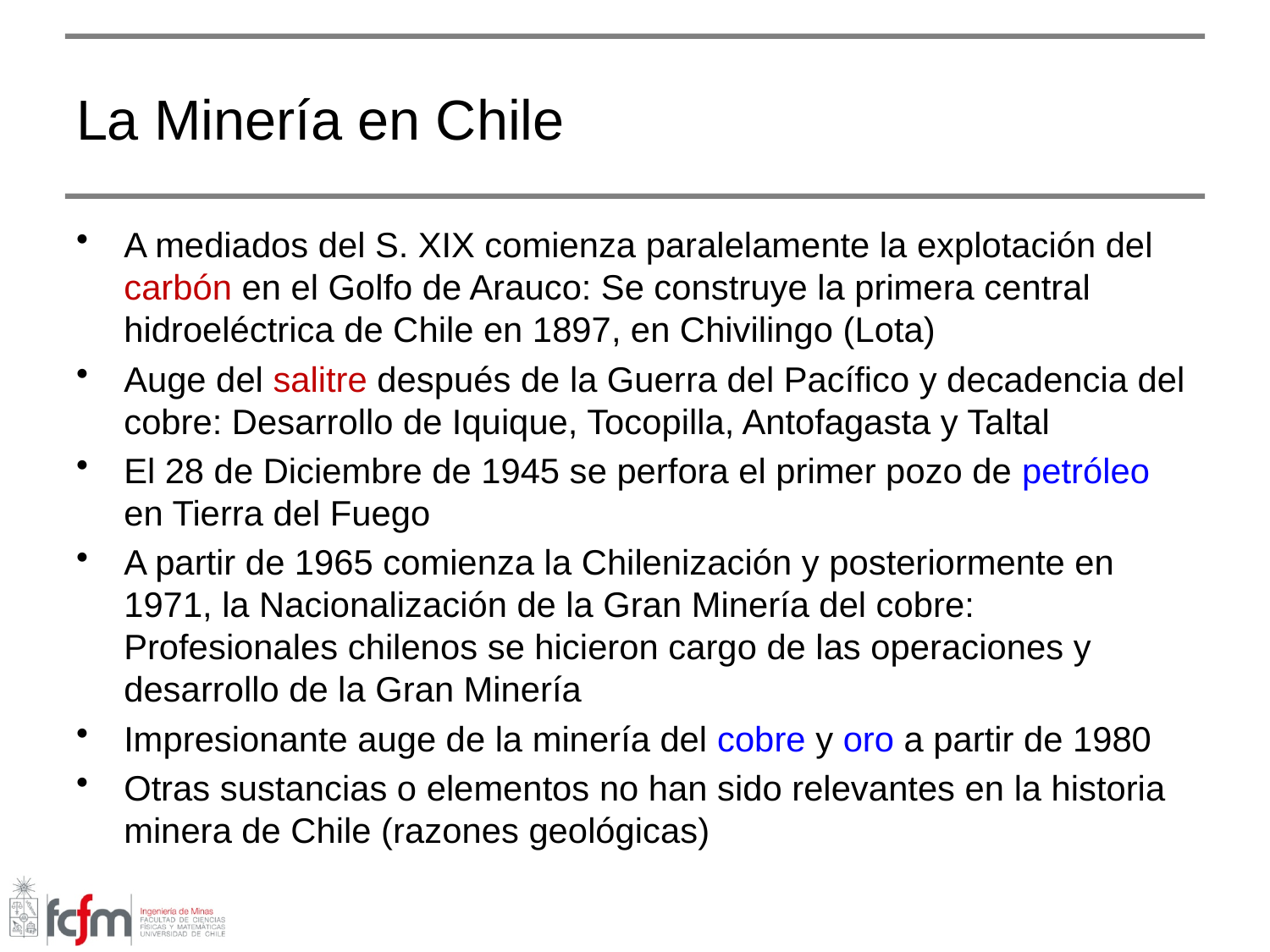

# La Minería en Chile
A mediados del S. XIX comienza paralelamente la explotación del carbón en el Golfo de Arauco: Se construye la primera central hidroeléctrica de Chile en 1897, en Chivilingo (Lota)
Auge del salitre después de la Guerra del Pacífico y decadencia del cobre: Desarrollo de Iquique, Tocopilla, Antofagasta y Taltal
El 28 de Diciembre de 1945 se perfora el primer pozo de petróleo en Tierra del Fuego
A partir de 1965 comienza la Chilenización y posteriormente en 1971, la Nacionalización de la Gran Minería del cobre: Profesionales chilenos se hicieron cargo de las operaciones y desarrollo de la Gran Minería
Impresionante auge de la minería del cobre y oro a partir de 1980
Otras sustancias o elementos no han sido relevantes en la historia minera de Chile (razones geológicas)